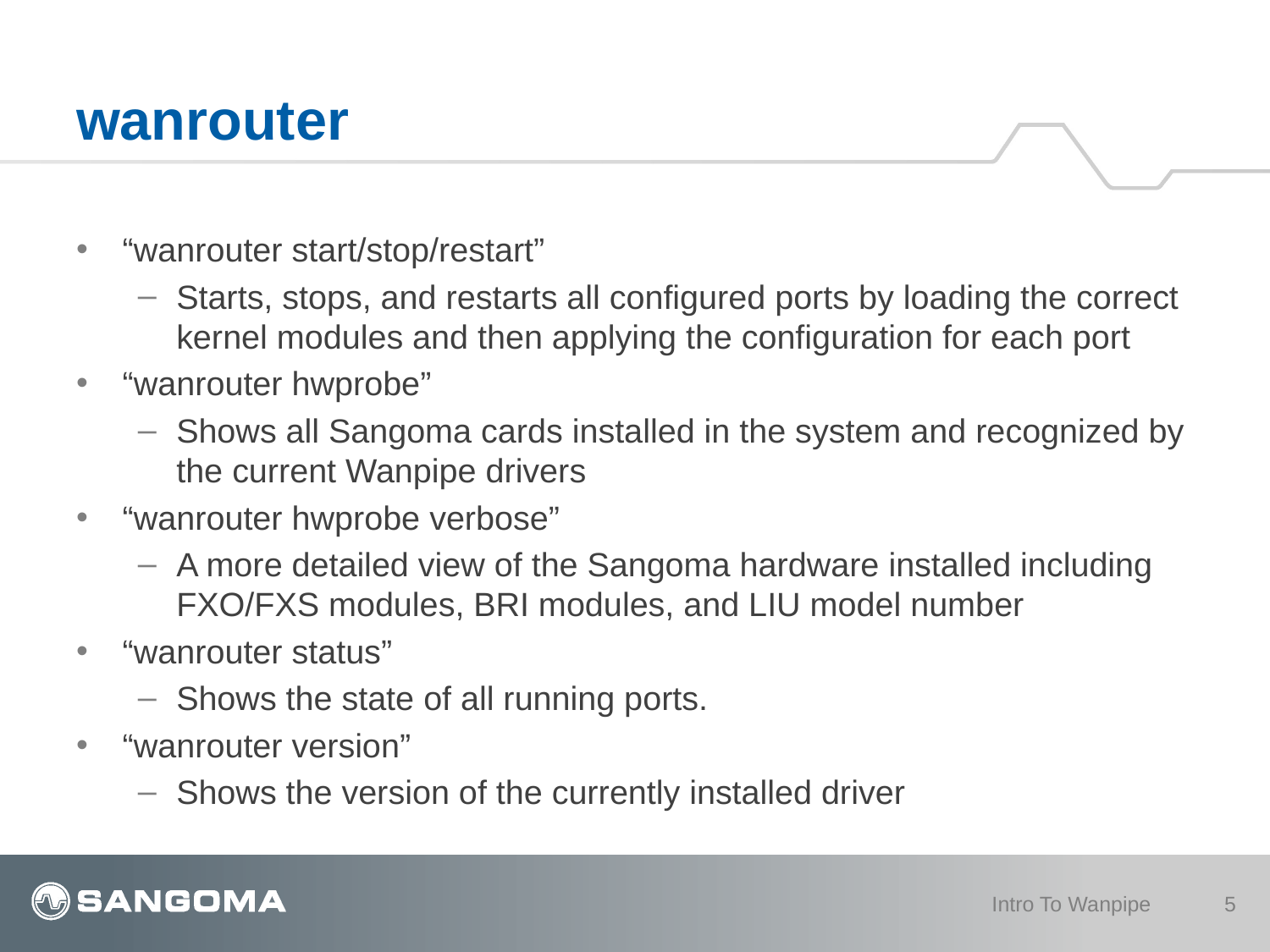

# wanrouter
“wanrouter start/stop/restart”
Starts, stops, and restarts all configured ports by loading the correct kernel modules and then applying the configuration for each port
“wanrouter hwprobe”
Shows all Sangoma cards installed in the system and recognized by the current Wanpipe drivers
“wanrouter hwprobe verbose”
A more detailed view of the Sangoma hardware installed including FXO/FXS modules, BRI modules, and LIU model number
“wanrouter status”
Shows the state of all running ports.
“wanrouter version”
Shows the version of the currently installed driver

Intro To Wanpipe
5